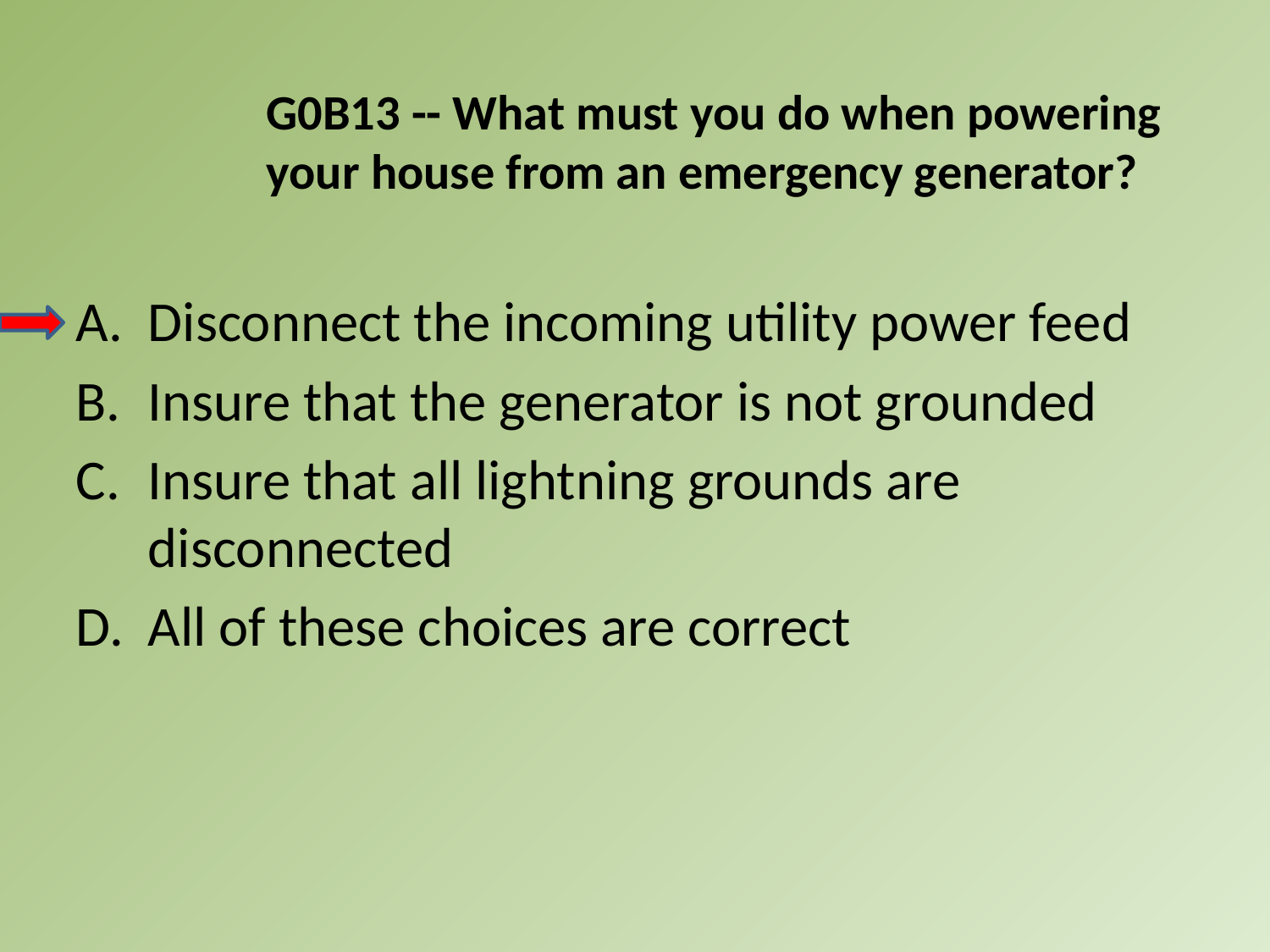

G0B13 -- What must you do when powering your house from an emergency generator?
A.	Disconnect the incoming utility power feed
B.	Insure that the generator is not grounded
C.	Insure that all lightning grounds are disconnected
D.	All of these choices are correct